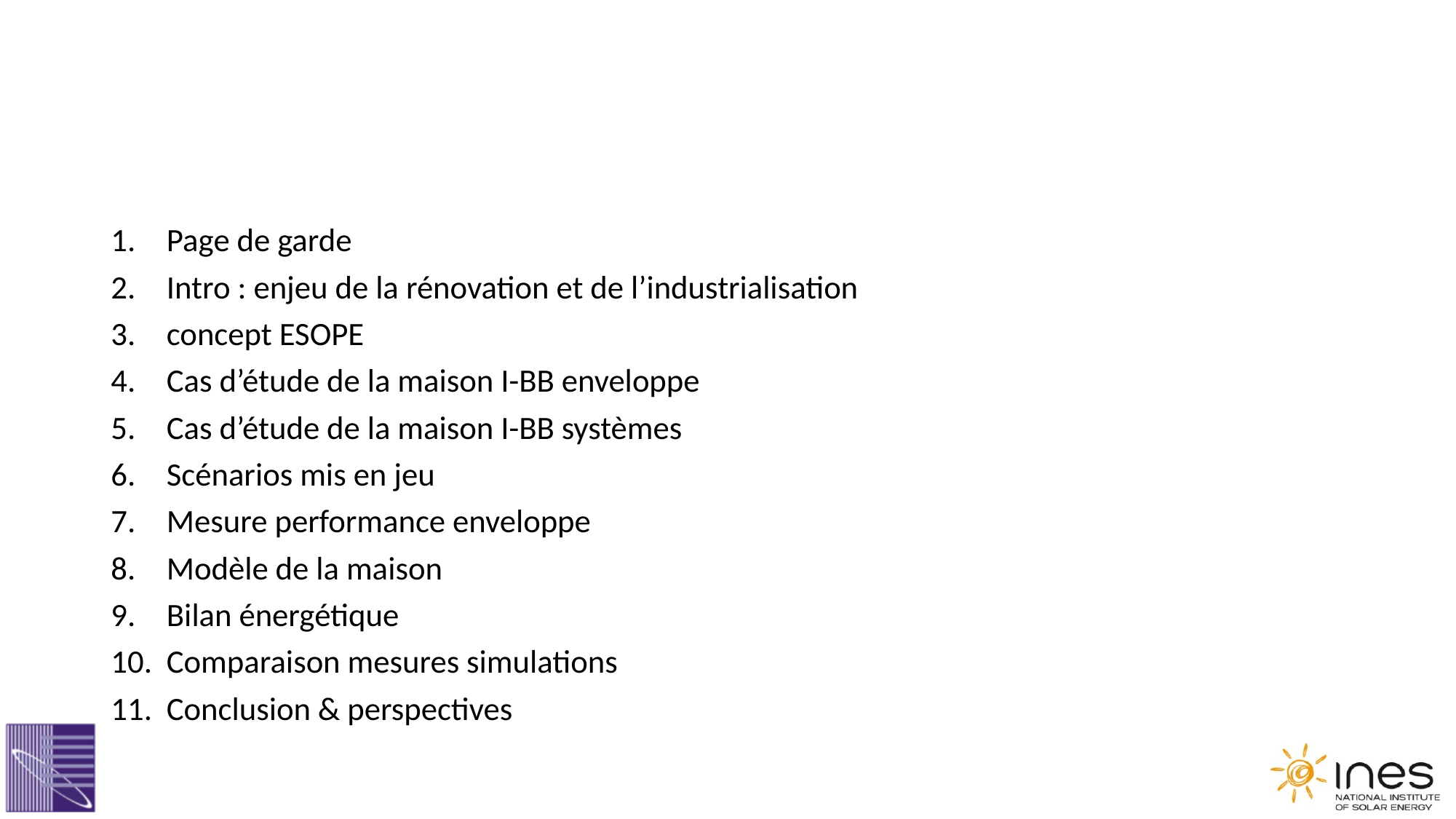

#
Page de garde
Intro : enjeu de la rénovation et de l’industrialisation
concept ESOPE
Cas d’étude de la maison I-BB enveloppe
Cas d’étude de la maison I-BB systèmes
Scénarios mis en jeu
Mesure performance enveloppe
Modèle de la maison
Bilan énergétique
Comparaison mesures simulations
Conclusion & perspectives